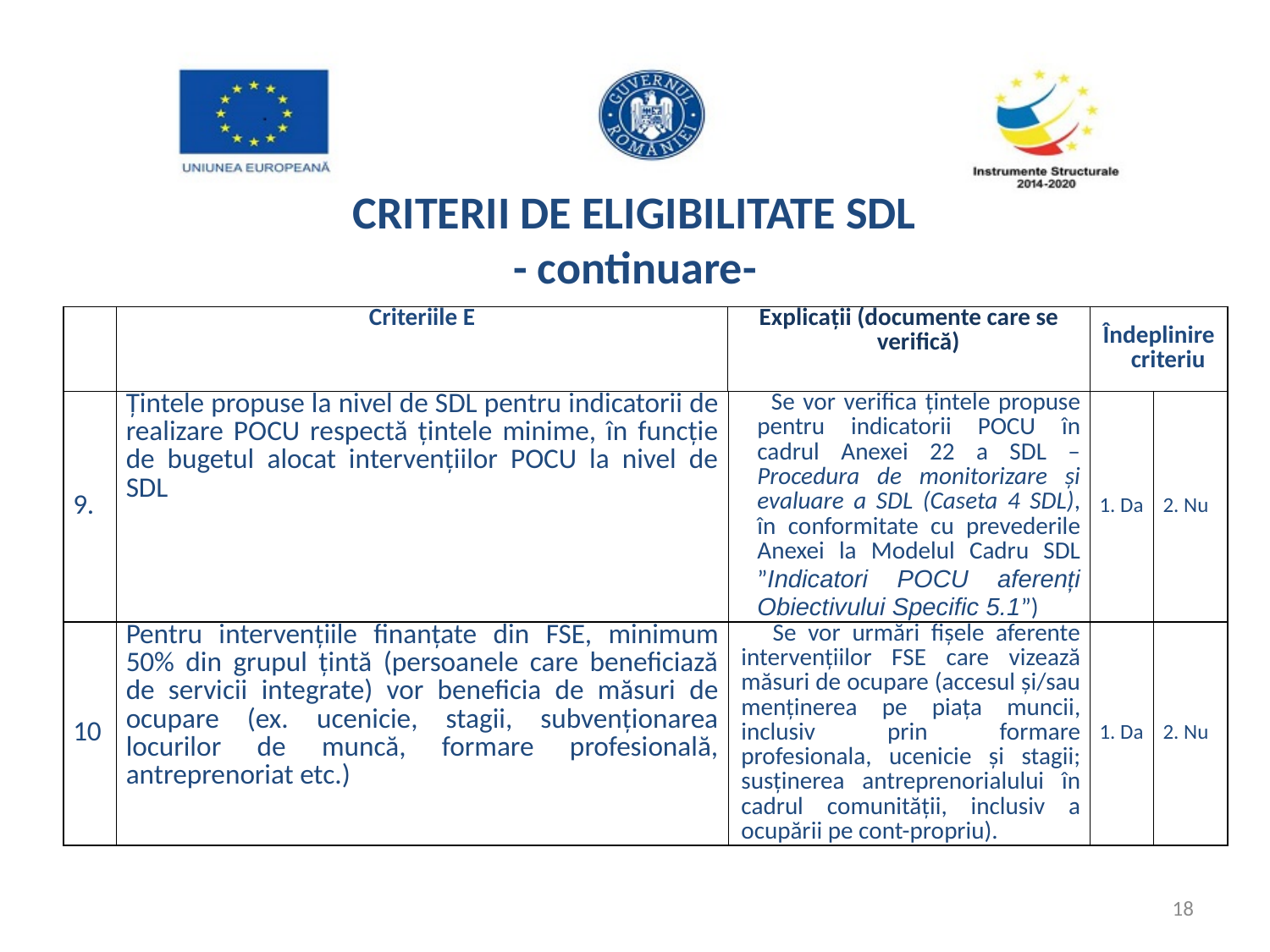

# CRITERII DE ELIGIBILITATE SDL - continuare-
|  | Criteriile E | Explicații (documente care se verifică) | Îndeplinire criteriu |
| --- | --- | --- | --- |
| 9. | Țintele propuse la nivel de SDL pentru indicatorii de realizare POCU respectă țintele minime, în funcție de bugetul alocat intervențiilor POCU la nivel de SDL | Se vor verifica țintele propuse pentru indicatorii POCU în cadrul Anexei 22 a SDL – Procedura de monitorizare și evaluare a SDL (Caseta 4 SDL), în conformitate cu prevederile Anexei la Modelul Cadru SDL ”Indicatori POCU aferenți Obiectivului Specific 5.1”) | 1. Da | 2. Nu |
| --- | --- | --- | --- | --- |
| 10 | Pentru intervențiile finanțate din FSE, minimum 50% din grupul țintă (persoanele care beneficiază de servicii integrate) vor beneficia de măsuri de ocupare (ex. ucenicie, stagii, subvenționarea locurilor de muncă, formare profesională, antreprenoriat etc.) | Se vor urmări fișele aferente intervențiilor FSE care vizează măsuri de ocupare (accesul și/sau menținerea pe piața muncii, inclusiv prin formare profesionala, ucenicie și stagii; susținerea antreprenorialului în cadrul comunității, inclusiv a ocupării pe cont-propriu). | 1. Da | 2. Nu |
18